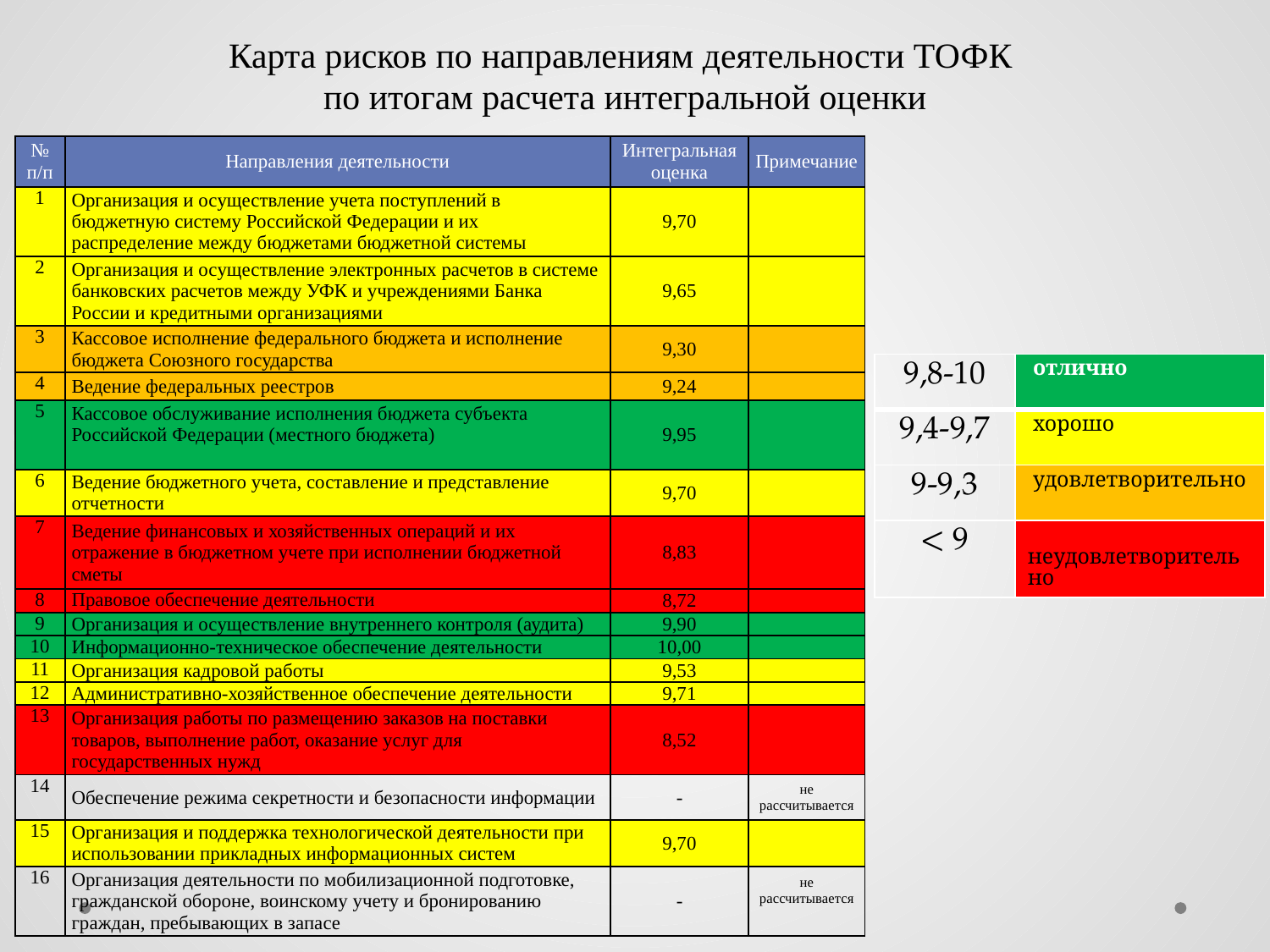

Карта рисков по направлениям деятельности ТОФК
по итогам расчета интегральной оценки
| № п/п | Направления деятельности | Интегральная оценка | Примечание |
| --- | --- | --- | --- |
| 1 | Организация и осуществление учета поступлений в бюджетную систему Российской Федерации и их распределение между бюджетами бюджетной системы | 9,70 |  |
| 2 | Организация и осуществление электронных расчетов в системе банковских расчетов между УФК и учреждениями Банка России и кредитными организациями | 9,65 |  |
| 3 | Кассовое исполнение федерального бюджета и исполнение бюджета Союзного государства | 9,30 |  |
| 4 | Ведение федеральных реестров | 9,24 |  |
| 5 | Кассовое обслуживание исполнения бюджета субъекта Российской Федерации (местного бюджета) | 9,95 |  |
| 6 | Ведение бюджетного учета, составление и представление отчетности | 9,70 |  |
| 7 | Ведение финансовых и хозяйственных операций и их отражение в бюджетном учете при исполнении бюджетной сметы | 8,83 |  |
| 8 | Правовое обеспечение деятельности | 8,72 |  |
| 9 | Организация и осуществление внутреннего контроля (аудита) | 9,90 |  |
| 10 | Информационно-техническое обеспечение деятельности | 10,00 |  |
| 11 | Организация кадровой работы | 9,53 |  |
| 12 | Административно-хозяйственное обеспечение деятельности | 9,71 |  |
| 13 | Организация работы по размещению заказов на поставки товаров, выполнение работ, оказание услуг для государственных нужд | 8,52 |  |
| 14 | Обеспечение режима секретности и безопасности информации | - | не рассчитывается |
| 15 | Организация и поддержка технологической деятельности при использовании прикладных информационных систем | 9,70 |  |
| 16 | Организация деятельности по мобилизационной подготовке, гражданской обороне, воинскому учету и бронированию граждан, пребывающих в запасе | - | не рассчитывается |
| 9,8-10 | отлично |
| --- | --- |
| 9,4-9,7 | хорошо |
| 9-9,3 | удовлетворительно |
| < 9 | неудовлетворительно |